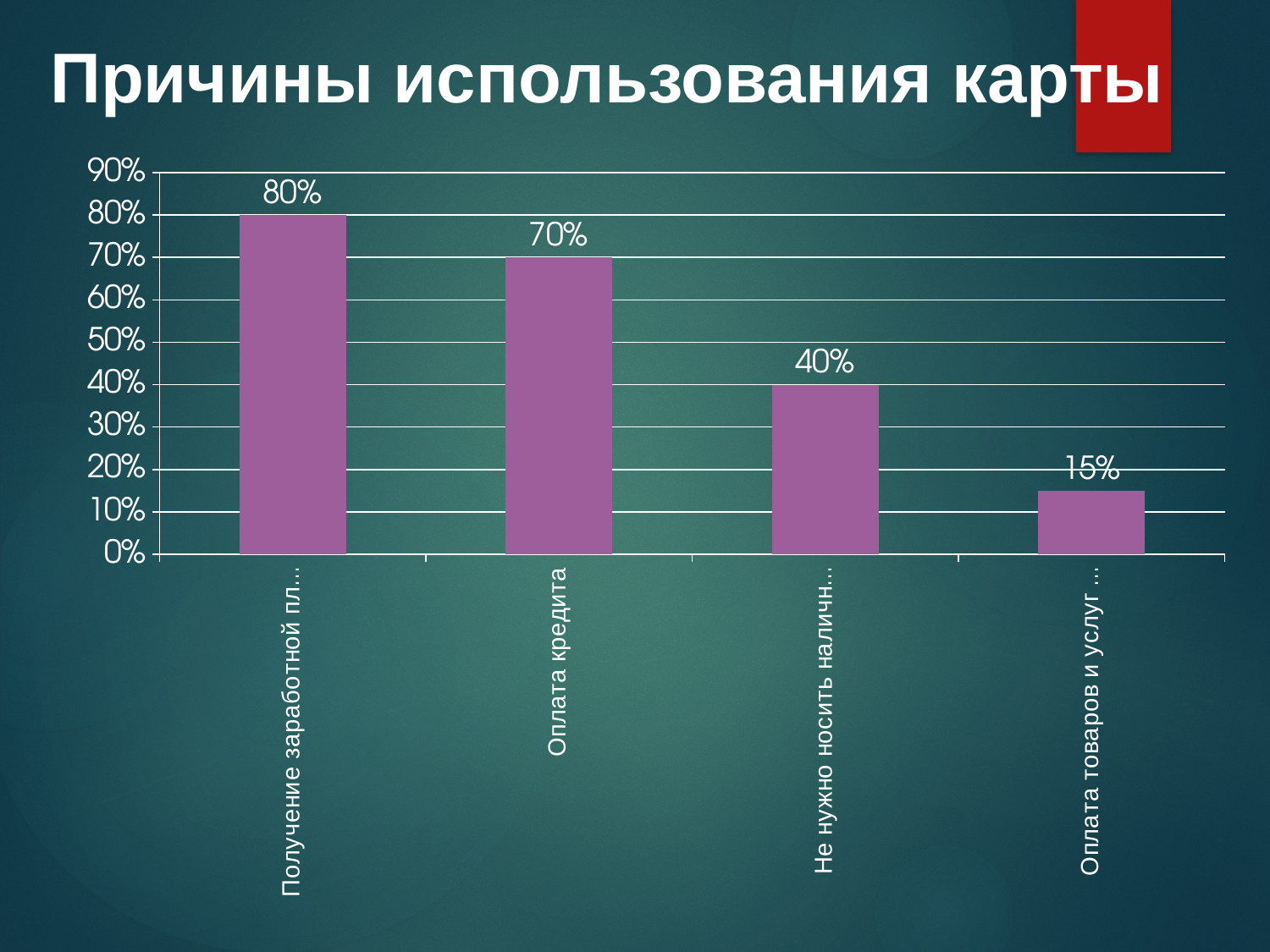

#
Причины использования карты

### Chart

| Category | Ряд 1 |
|---|---|
| Получение заработной платы(стипендии, пенсии) | 0.8 |
| Оплата кредита | 0.7000000000000002 |
| Не нужно носить наличность | 0.4 |
| Оплата товаров и услуг в Интернете | 0.15000000000000005 |